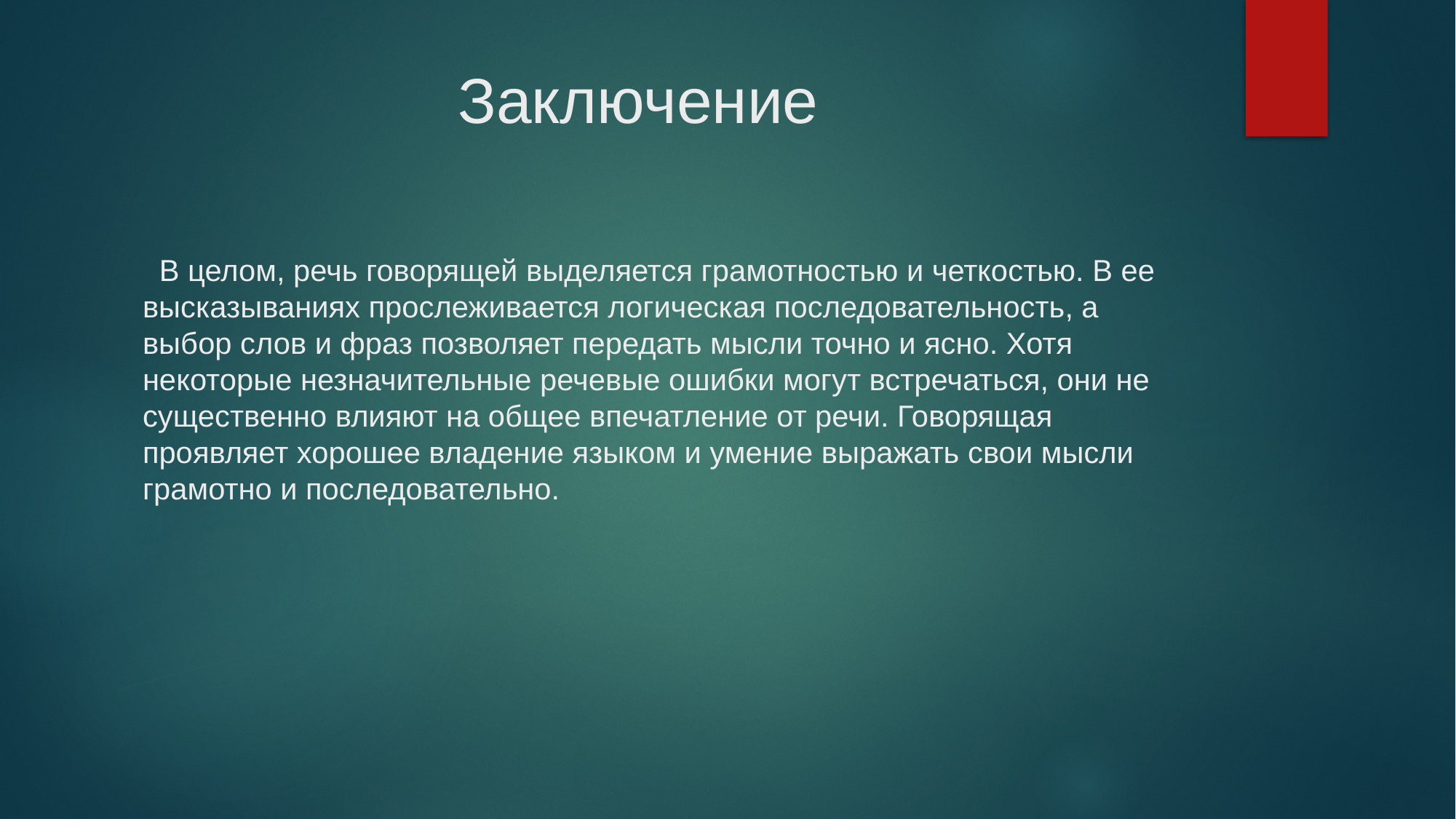

# Заключение
  В целом, речь говорящей выделяется грамотностью и четкостью. В ее высказываниях прослеживается логическая последовательность, а выбор слов и фраз позволяет передать мысли точно и ясно. Хотя некоторые незначительные речевые ошибки могут встречаться, они не существенно влияют на общее впечатление от речи. Говорящая проявляет хорошее владение языком и умение выражать свои мысли грамотно и последовательно.